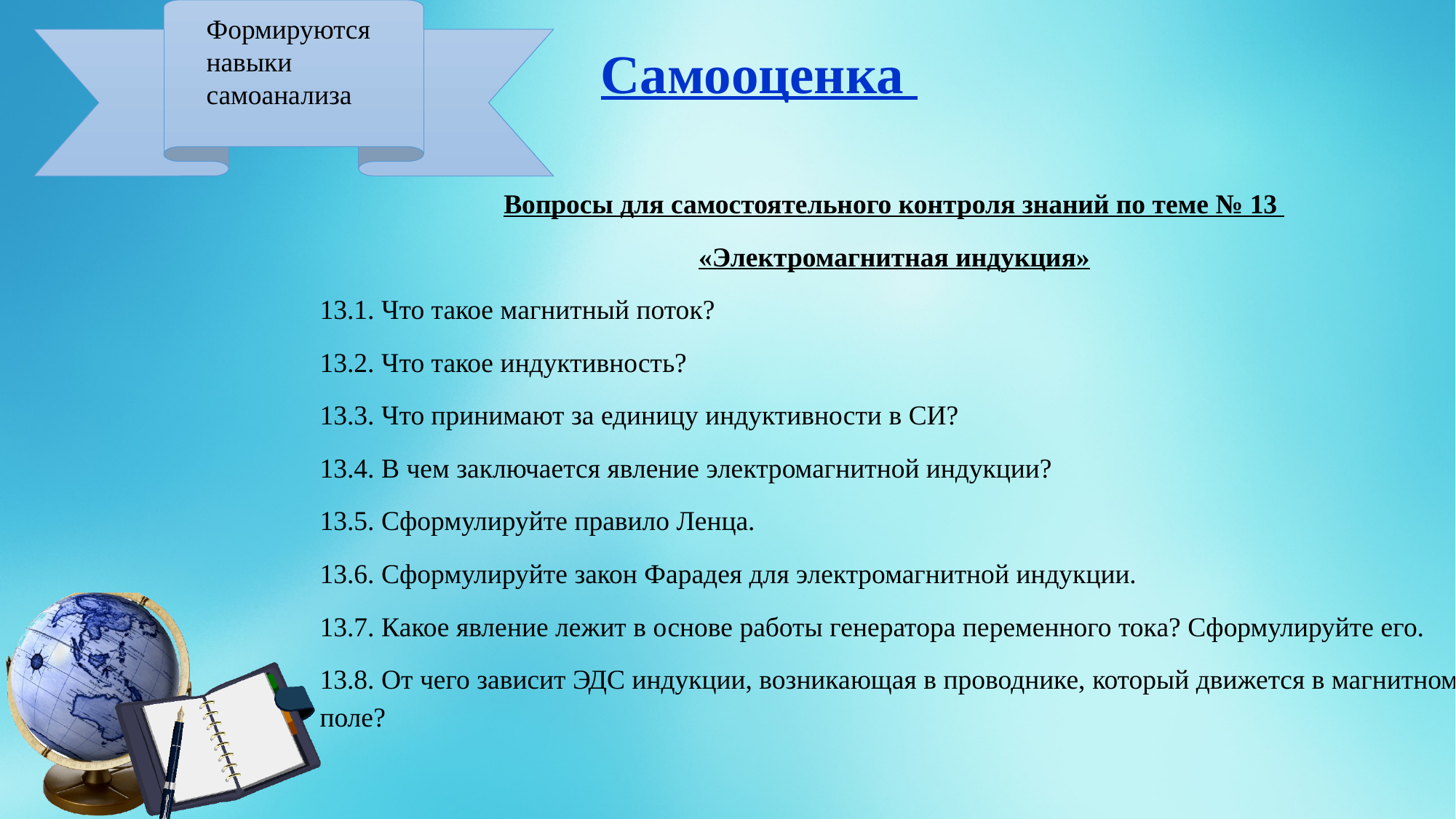

Формируются навыки самоанализа
Самооценка
Вопросы для самостоятельного контроля знаний по теме № 13
«Электромагнитная индукция»
13.1. Что такое магнитный поток?
13.2. Что такое индуктивность?
13.3. Что принимают за единицу индуктивности в СИ?
13.4. В чем заключается явление электромагнитной индукции?
13.5. Сформулируйте правило Ленца.
13.6. Сформулируйте закон Фарадея для электромагнитной индукции.
13.7. Какое явление лежит в основе работы генератора переменного тока? Сформулируйте его.
13.8. От чего зависит ЭДС индукции, возникающая в проводнике, который движется в магнитном поле?